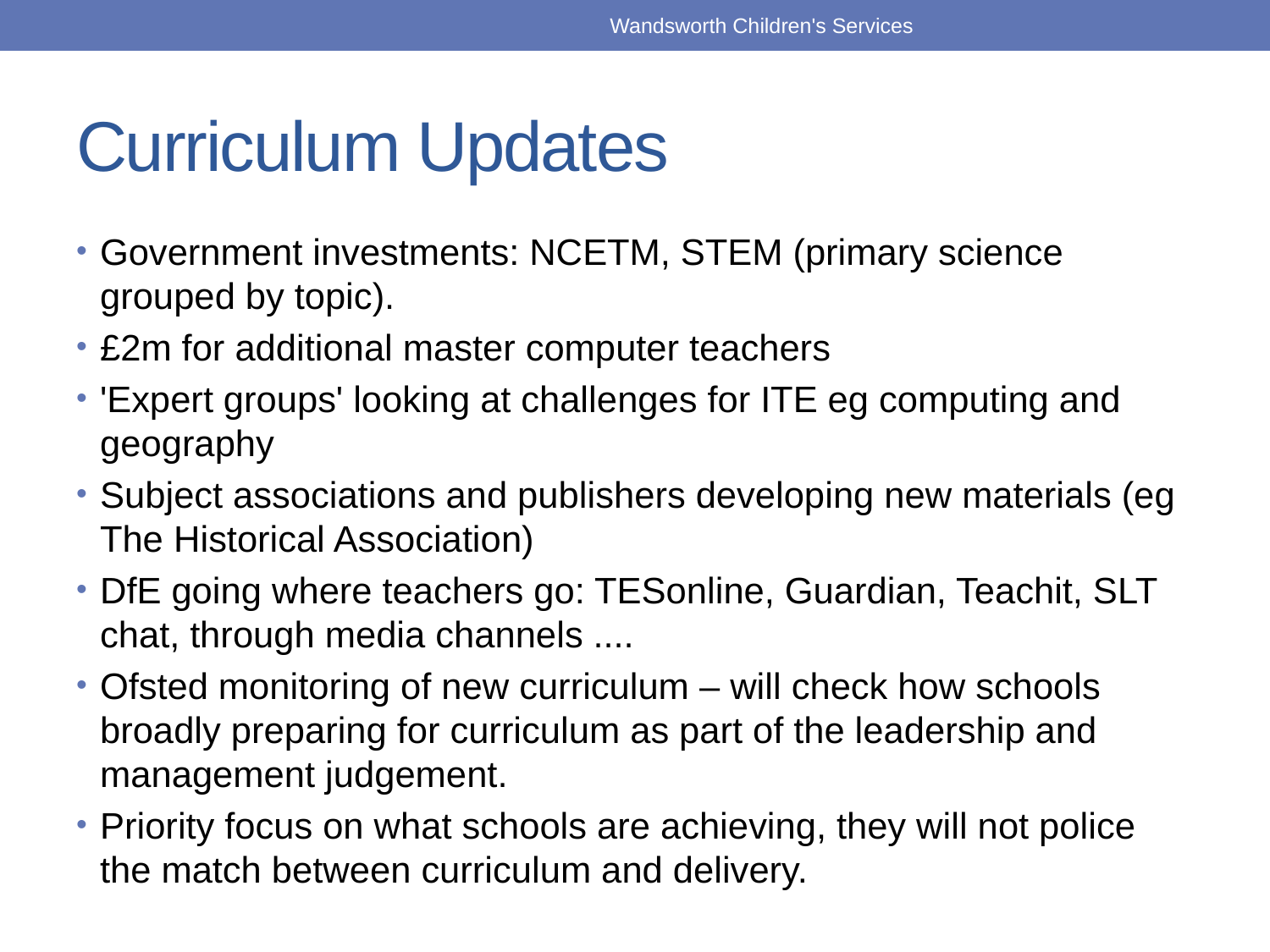

Wandsworth Children's Services
# Curriculum Updates
Government investments: NCETM, STEM (primary science grouped by topic).
£2m for additional master computer teachers
'Expert groups' looking at challenges for ITE eg computing and geography
Subject associations and publishers developing new materials (eg The Historical Association)
DfE going where teachers go: TESonline, Guardian, Teachit, SLT chat, through media channels ....
Ofsted monitoring of new curriculum – will check how schools broadly preparing for curriculum as part of the leadership and management judgement.
Priority focus on what schools are achieving, they will not police the match between curriculum and delivery.